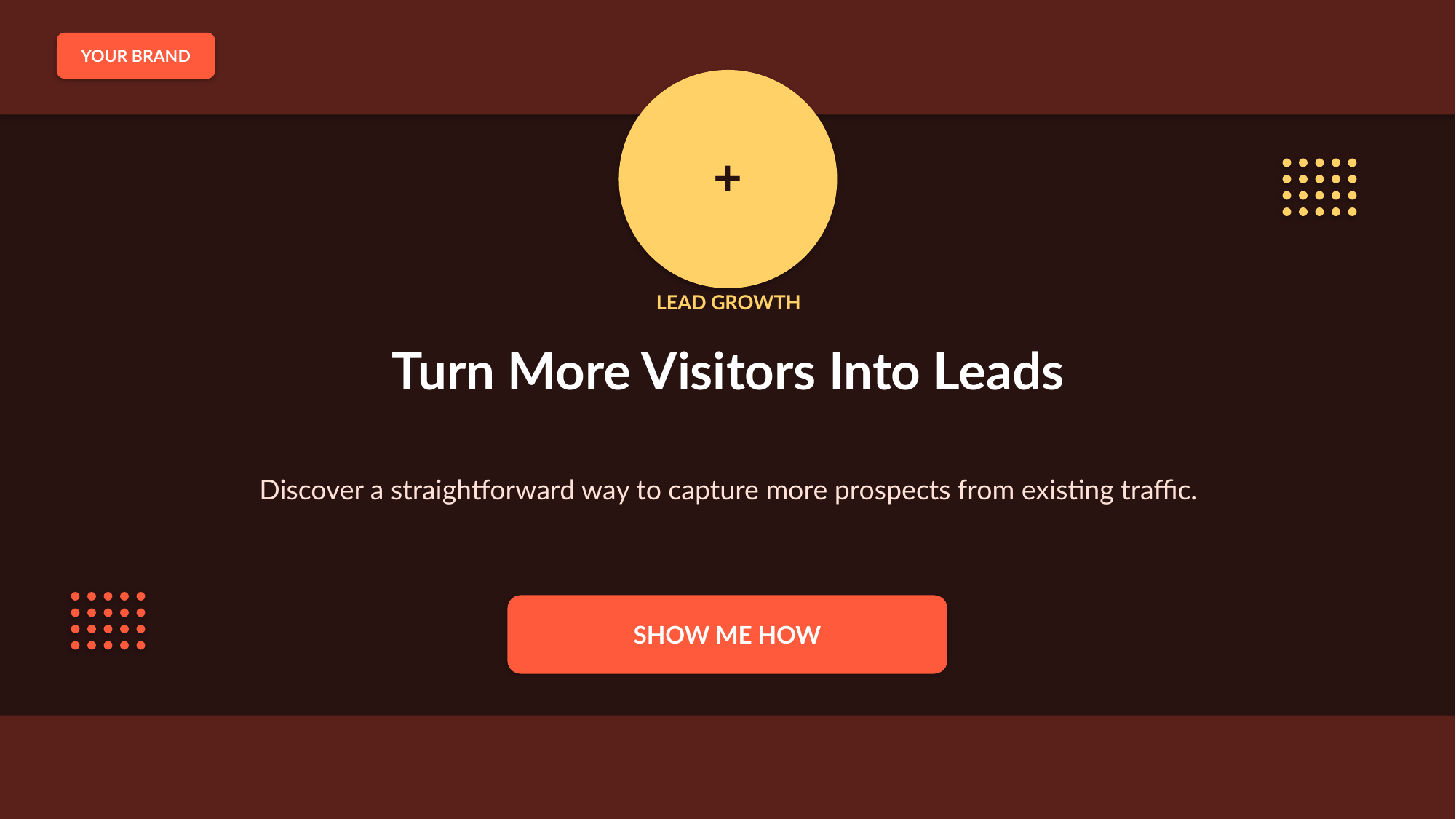

YOUR BRAND

+

LEAD GROWTH
Turn More Visitors Into Leads
Discover a straightforward way to capture more prospects from existing traffic.

SHOW ME HOW

PAUSE • NOTICE • CLICK